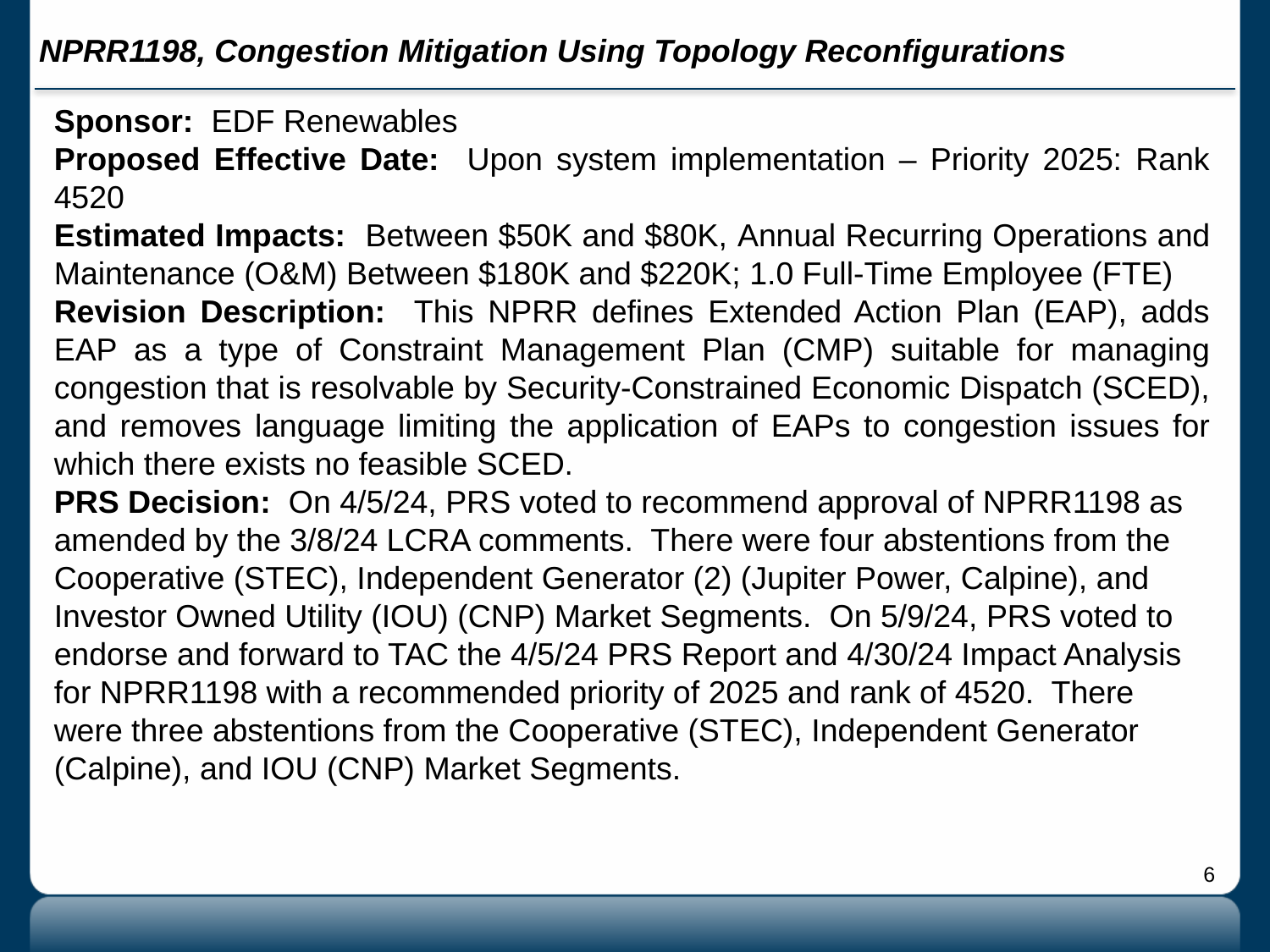

# NPRR1198, Congestion Mitigation Using Topology Reconfigurations
Sponsor:  EDF Renewables
Proposed Effective Date:  Upon system implementation – Priority 2025: Rank 4520
Estimated Impacts:  Between $50K and $80K, Annual Recurring Operations and Maintenance (O&M) Between $180K and $220K; 1.0 Full-Time Employee (FTE)
Revision Description:  This NPRR defines Extended Action Plan (EAP), adds EAP as a type of Constraint Management Plan (CMP) suitable for managing congestion that is resolvable by Security-Constrained Economic Dispatch (SCED), and removes language limiting the application of EAPs to congestion issues for which there exists no feasible SCED.
PRS Decision:  On 4/5/24, PRS voted to recommend approval of NPRR1198 as amended by the 3/8/24 LCRA comments.  There were four abstentions from the Cooperative (STEC), Independent Generator (2) (Jupiter Power, Calpine), and Investor Owned Utility (IOU) (CNP) Market Segments.  On 5/9/24, PRS voted to endorse and forward to TAC the 4/5/24 PRS Report and 4/30/24 Impact Analysis for NPRR1198 with a recommended priority of 2025 and rank of 4520.  There were three abstentions from the Cooperative (STEC), Independent Generator (Calpine), and IOU (CNP) Market Segments.